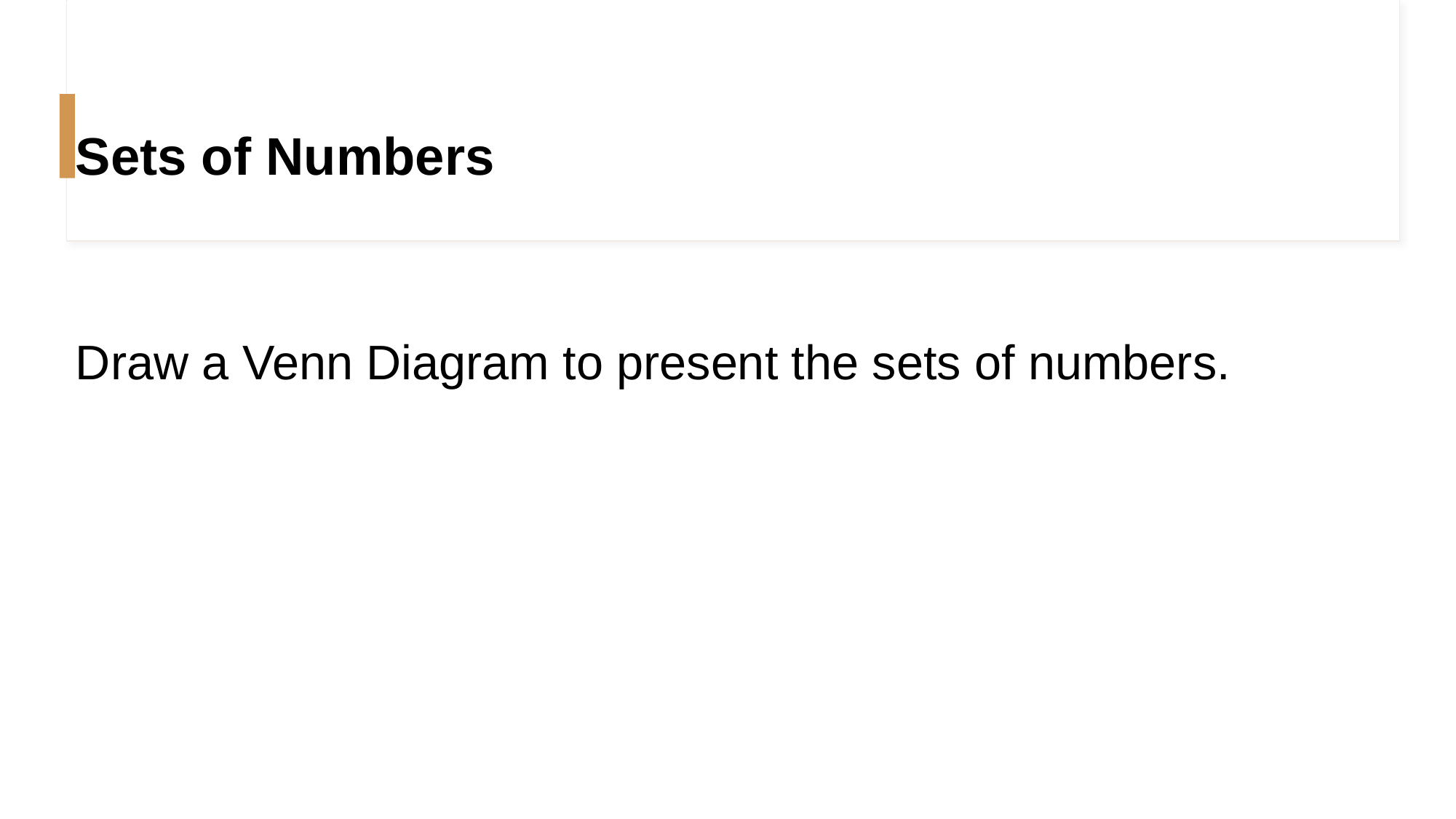

# Sets of Numbers
Draw a Venn Diagram to present the sets of numbers.